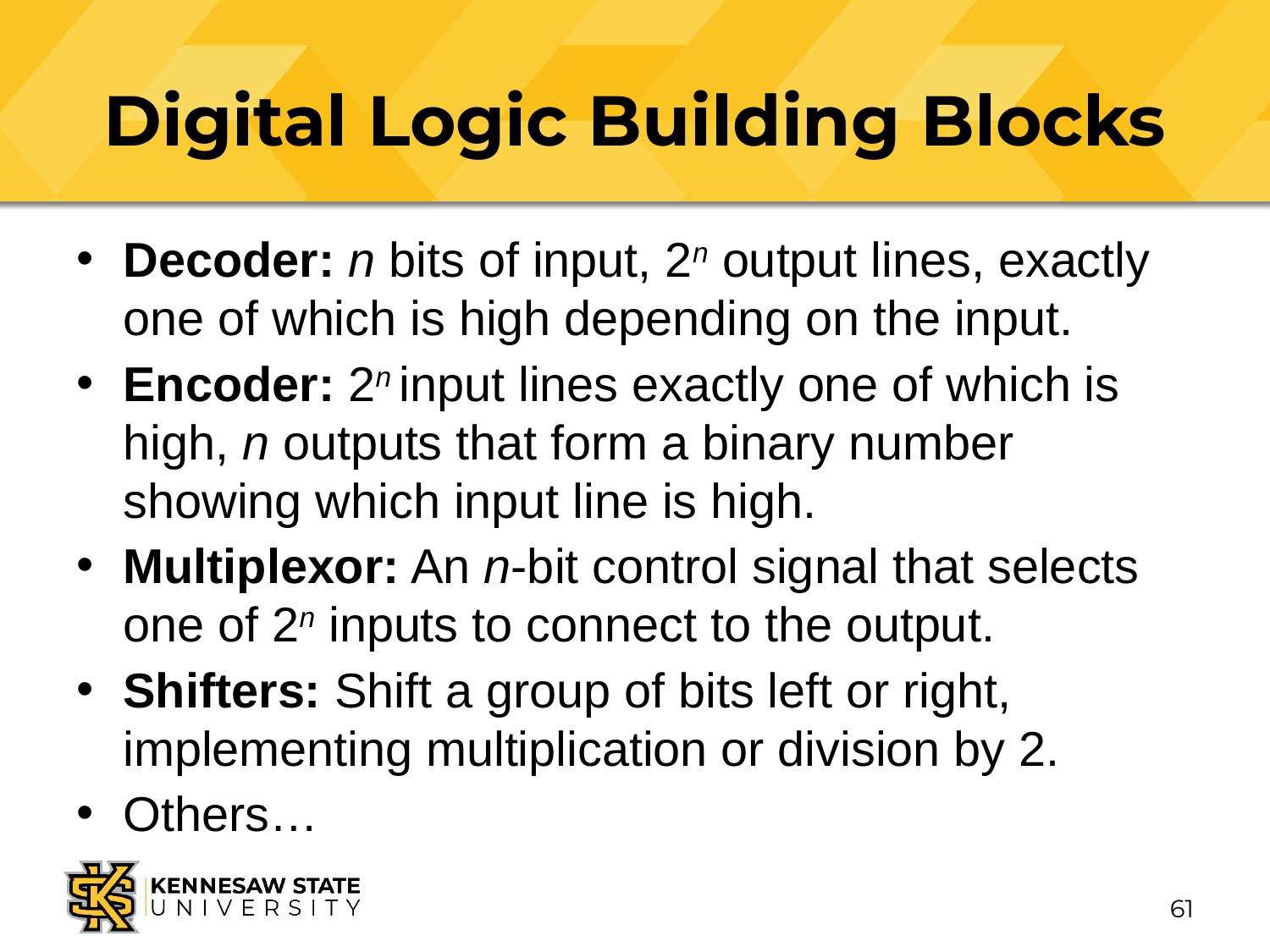

# Digital Logic Building Blocks
Decoder: n bits of input, 2n output lines, exactly one of which is high depending on the input.
Encoder: 2n input lines exactly one of which is high, n outputs that form a binary number showing which input line is high.
Multiplexor: An n-bit control signal that selects one of 2n inputs to connect to the output.
Shifters: Shift a group of bits left or right, implementing multiplication or division by 2.
Others…
61